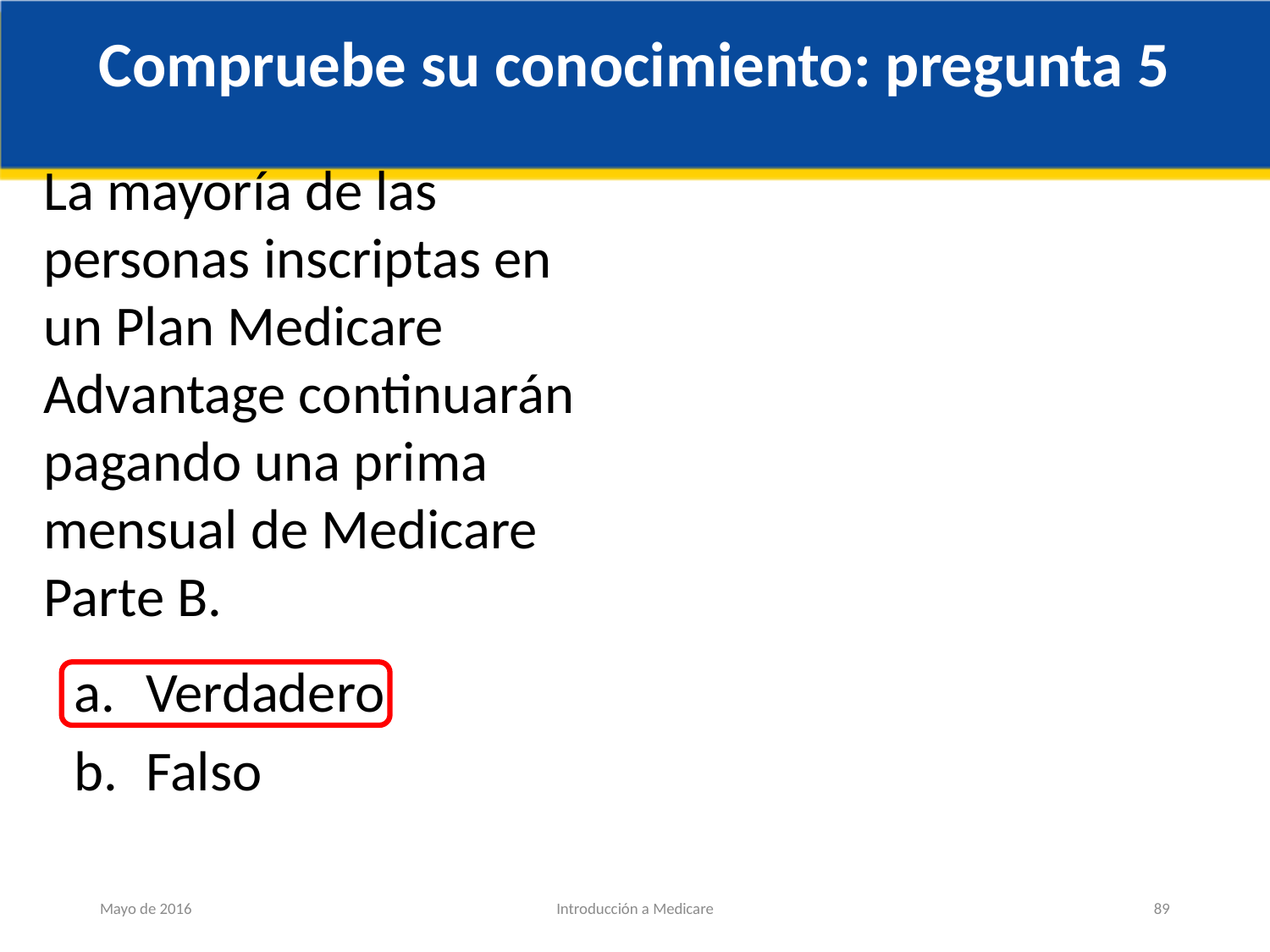

Compruebe su conocimiento: pregunta 5
# La mayoría de las personas inscriptas en un Plan Medicare Advantage continuarán pagando una prima mensual de Medicare Parte B.
Verdadero
Falso

Mayo de 2016
Introducción a Medicare
89